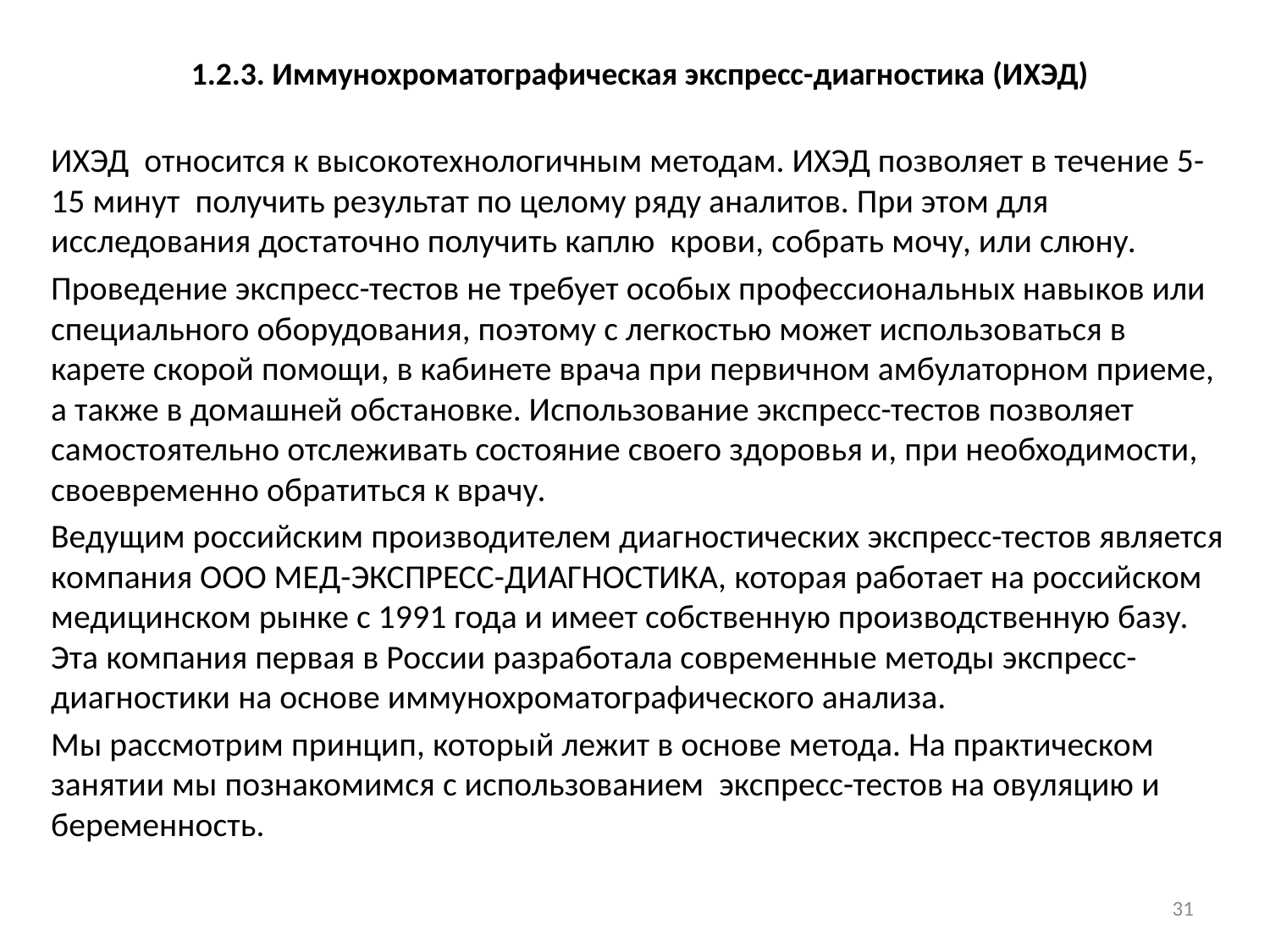

# 1.2.3. Иммунохроматографическая экспресс-диагностика (ИХЭД)
ИХЭД  относится к высокотехнологичным методам. ИХЭД позволяет в течение 5-15 минут  получить результат по целому ряду аналитов. При этом для исследования достаточно получить каплю  крови, собрать мочу, или слюну.
Проведение экспресс-тестов не требует особых профессиональных навыков или специального оборудования, поэтому с легкостью может использоваться в карете скорой помощи, в кабинете врача при первичном амбулаторном приеме,  а также в домашней обстановке. Использование экспресс-тестов позволяет самостоятельно отслеживать состояние своего здоровья и, при необходимости, своевременно обратиться к врачу.
Ведущим российским производителем диагностических экспресс-тестов является компания ООО МЕД-ЭКСПРЕСС-ДИАГНОСТИКА, которая работает на российском медицинском рынке с 1991 года и имеет собственную производственную базу. Эта компания первая в России разработала современные методы экспресс-диагностики на основе иммунохроматографического анализа.
Мы рассмотрим принцип, который лежит в основе метода. На практическом занятии мы познакомимся с использованием  экспресс-тестов на овуляцию и беременность.
31